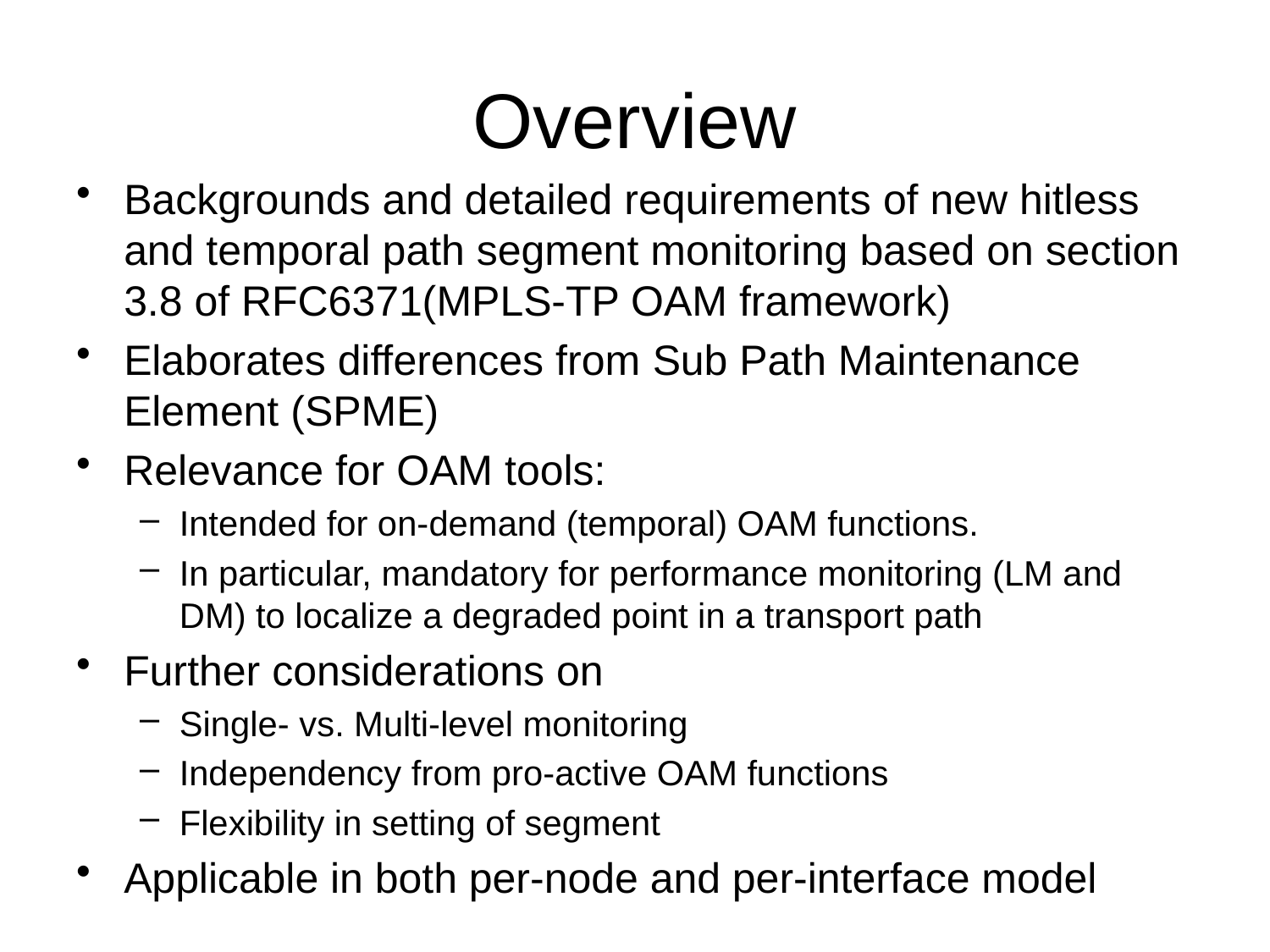

# Overview
Backgrounds and detailed requirements of new hitless and temporal path segment monitoring based on section 3.8 of RFC6371(MPLS-TP OAM framework)
Elaborates differences from Sub Path Maintenance Element (SPME)
Relevance for OAM tools:
Intended for on-demand (temporal) OAM functions.
In particular, mandatory for performance monitoring (LM and DM) to localize a degraded point in a transport path
Further considerations on
Single- vs. Multi-level monitoring
Independency from pro-active OAM functions
Flexibility in setting of segment
Applicable in both per-node and per-interface model